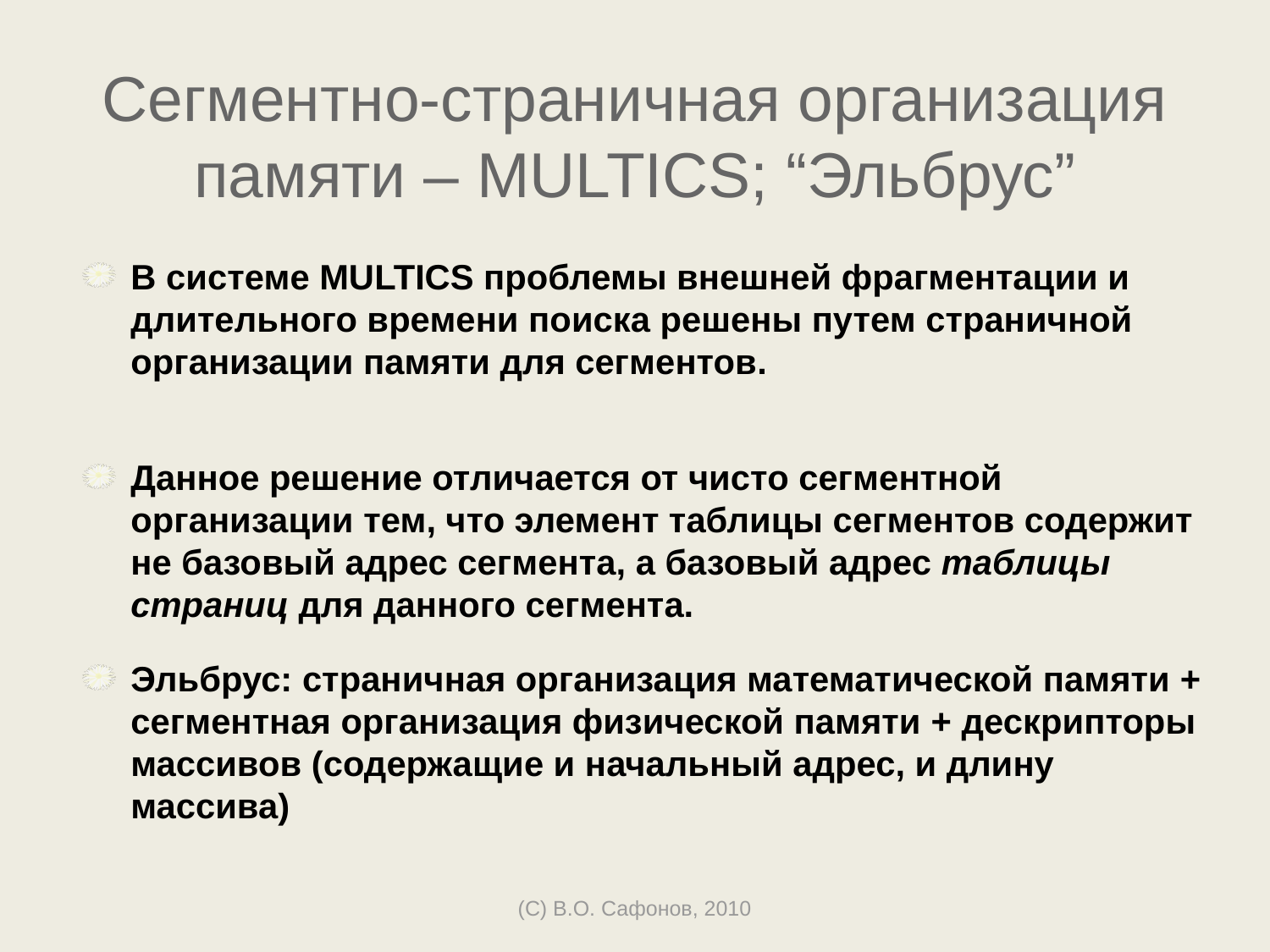

# Сегментно-страничная организация памяти – MULTICS; “Эльбрус”
В системе MULTICS проблемы внешней фрагментации и  длительного времени поиска решены путем страничной организации памяти для сегментов.
Данное решение отличается от чисто сегментной организации тем, что элемент таблицы сегментов содержит не базовый адрес сегмента, а базовый адрес таблицы страниц для данного сегмента.
Эльбрус: страничная организация математической памяти + сегментная организация физической памяти + дескрипторы массивов (содержащие и начальный адрес, и длину массива)

(C) В.О. Сафонов, 2010